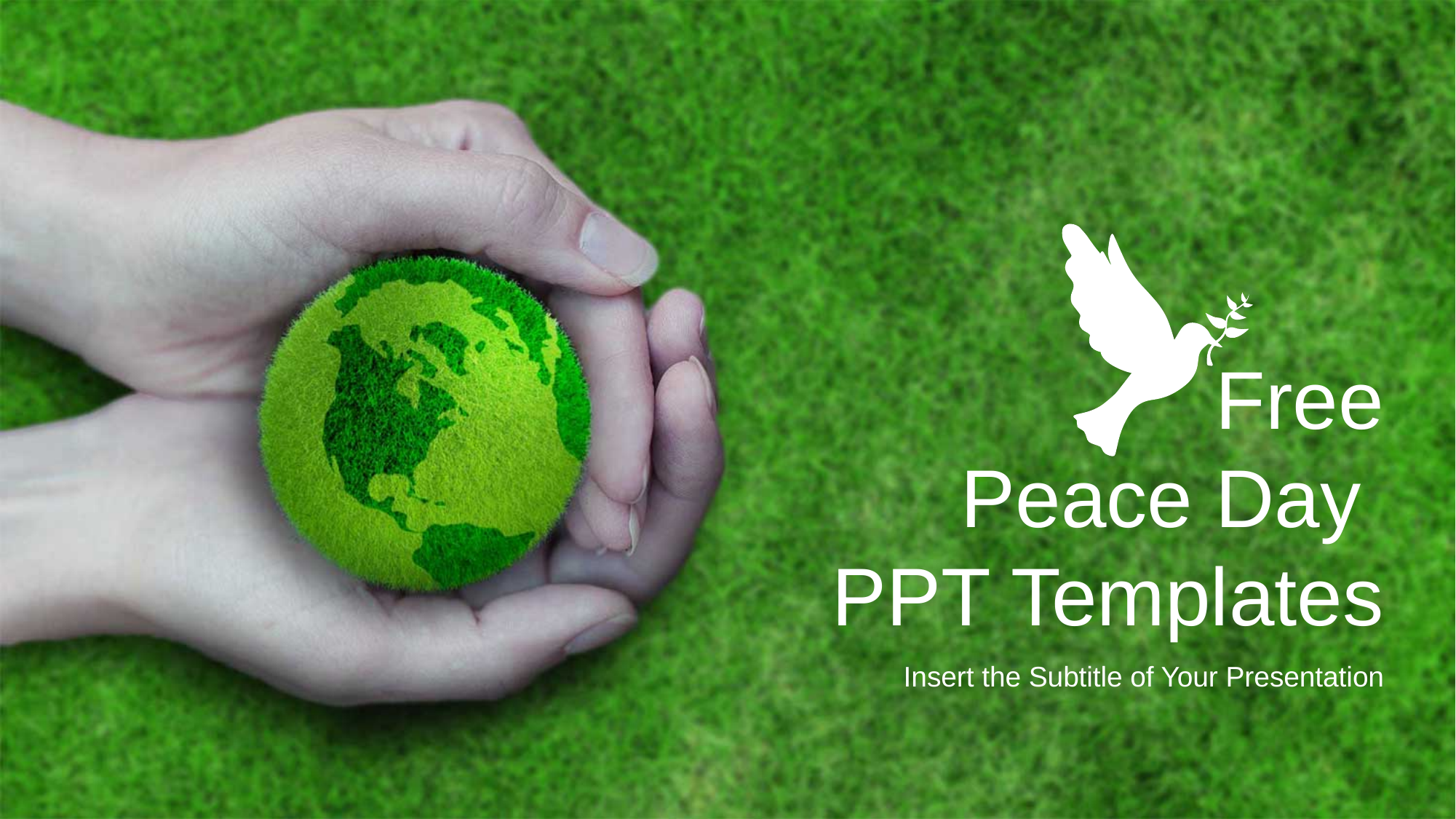

Free
Peace Day
PPT Templates
Insert the Subtitle of Your Presentation